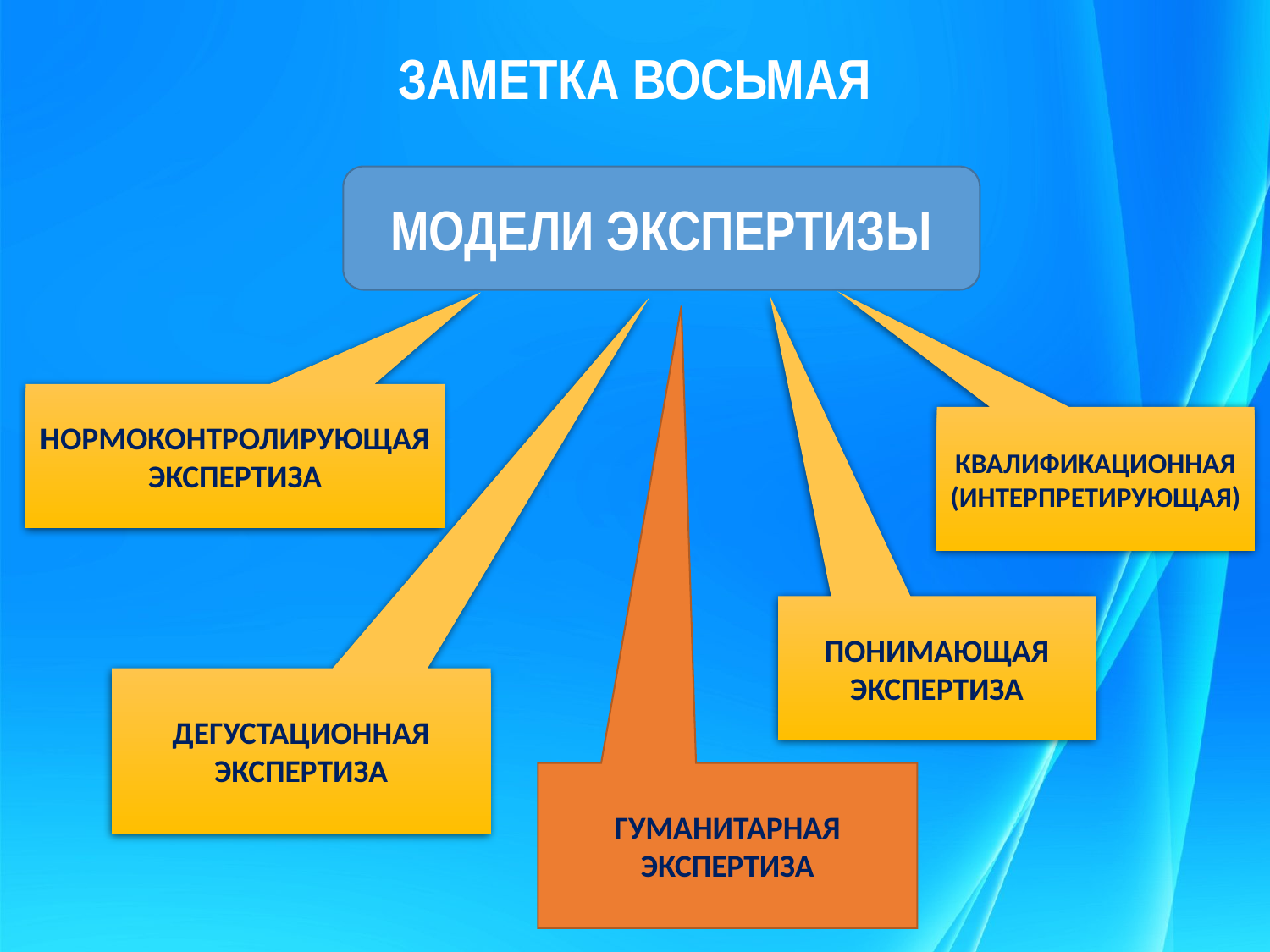

# ЗАМЕТКА ВОСЬМАЯ
МОДЕЛИ ЭКСПЕРТИЗЫ
НОРМОКОНТРОЛИРУЮЩАЯ ЭКСПЕРТИЗА
КВАЛИФИКАЦИОННАЯ (ИНТЕРПРЕТИРУЮЩАЯ)
ПОНИМАЮЩАЯ ЭКСПЕРТИЗА
ДЕГУСТАЦИОННАЯ ЭКСПЕРТИЗА
ГУМАНИТАРНАЯ ЭКСПЕРТИЗА